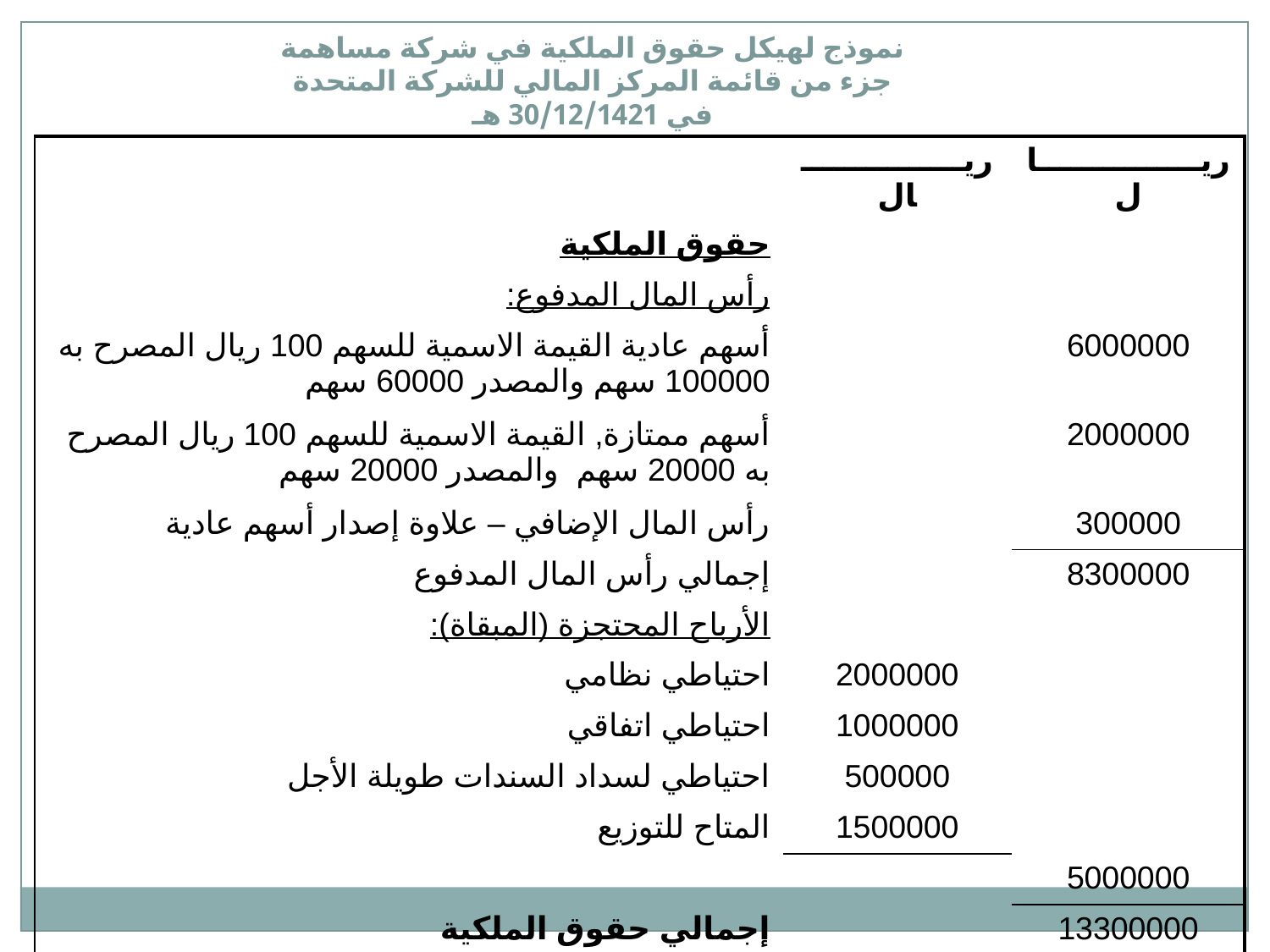

نموذج لهيكل حقوق الملكية في شركة مساهمة
جزء من قائمة المركز المالي للشركة المتحدة
في 30/12/1421 هـ
|  | ريـــــــــــــــال | ريـــــــــــــــال |
| --- | --- | --- |
| حقوق الملكية |  |  |
| رأس المال المدفوع: |  |  |
| أسهم عادية القيمة الاسمية للسهم 100 ريال المصرح به 100000 سهم والمصدر 60000 سهم |  | 6000000 |
| أسهم ممتازة, القيمة الاسمية للسهم 100 ريال المصرح به 20000 سهم والمصدر 20000 سهم |  | 2000000 |
| رأس المال الإضافي – علاوة إصدار أسهم عادية |  | 300000 |
| إجمالي رأس المال المدفوع |  | 8300000 |
| الأرباح المحتجزة (المبقاة): |  |  |
| احتياطي نظامي | 2000000 |  |
| احتياطي اتفاقي | 1000000 |  |
| احتياطي لسداد السندات طويلة الأجل | 500000 |  |
| المتاح للتوزيع | 1500000 |  |
|  |  | 5000000 |
| إجمالي حقوق الملكية |  | 13300000 |